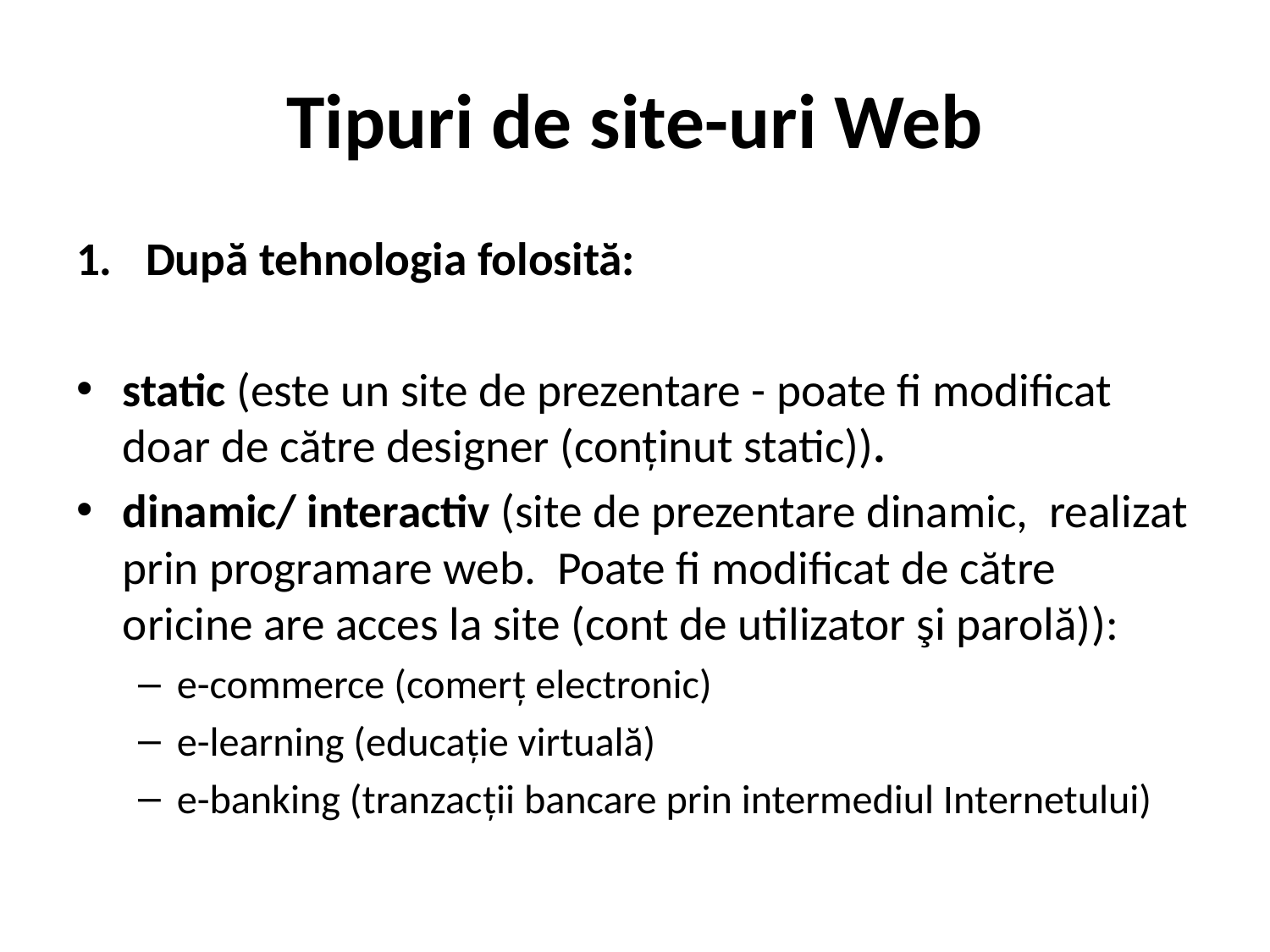

# Tipuri de site-uri Web
După tehnologia folosită:

static (este un site de prezentare - poate fi modificat doar de către designer (conţinut static)).
dinamic/ interactiv (site de prezentare dinamic,  realizat prin programare web.  Poate fi modificat de către oricine are acces la site (cont de utilizator şi parolă)):
e-commerce (comerț electronic)
e-learning (educație virtuală)
e-banking (tranzacții bancare prin intermediul Internetului)